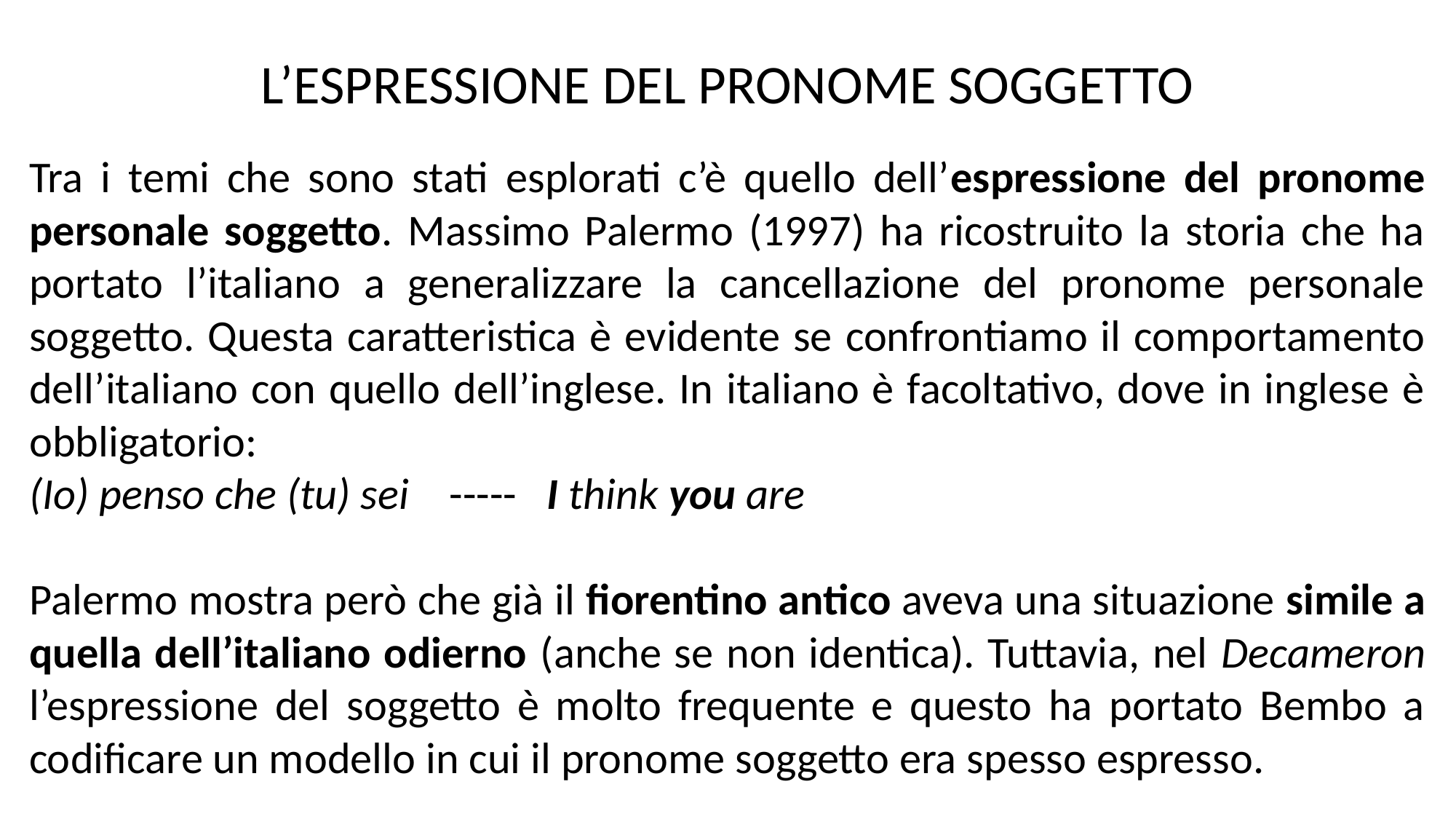

L’ESPRESSIONE DEL PRONOME SOGGETTO
Tra i temi che sono stati esplorati c’è quello dell’espressione del pronome personale soggetto. Massimo Palermo (1997) ha ricostruito la storia che ha portato l’italiano a generalizzare la cancellazione del pronome personale soggetto. Questa caratteristica è evidente se confrontiamo il comportamento dell’italiano con quello dell’inglese. In italiano è facoltativo, dove in inglese è obbligatorio:
(Io) penso che (tu) sei    -----   I think you are

Palermo mostra però che già il fiorentino antico aveva una situazione simile a quella dell’italiano odierno (anche se non identica). Tuttavia, nel Decameron l’espressione del soggetto è molto frequente e questo ha portato Bembo a codificare un modello in cui il pronome soggetto era spesso espresso.